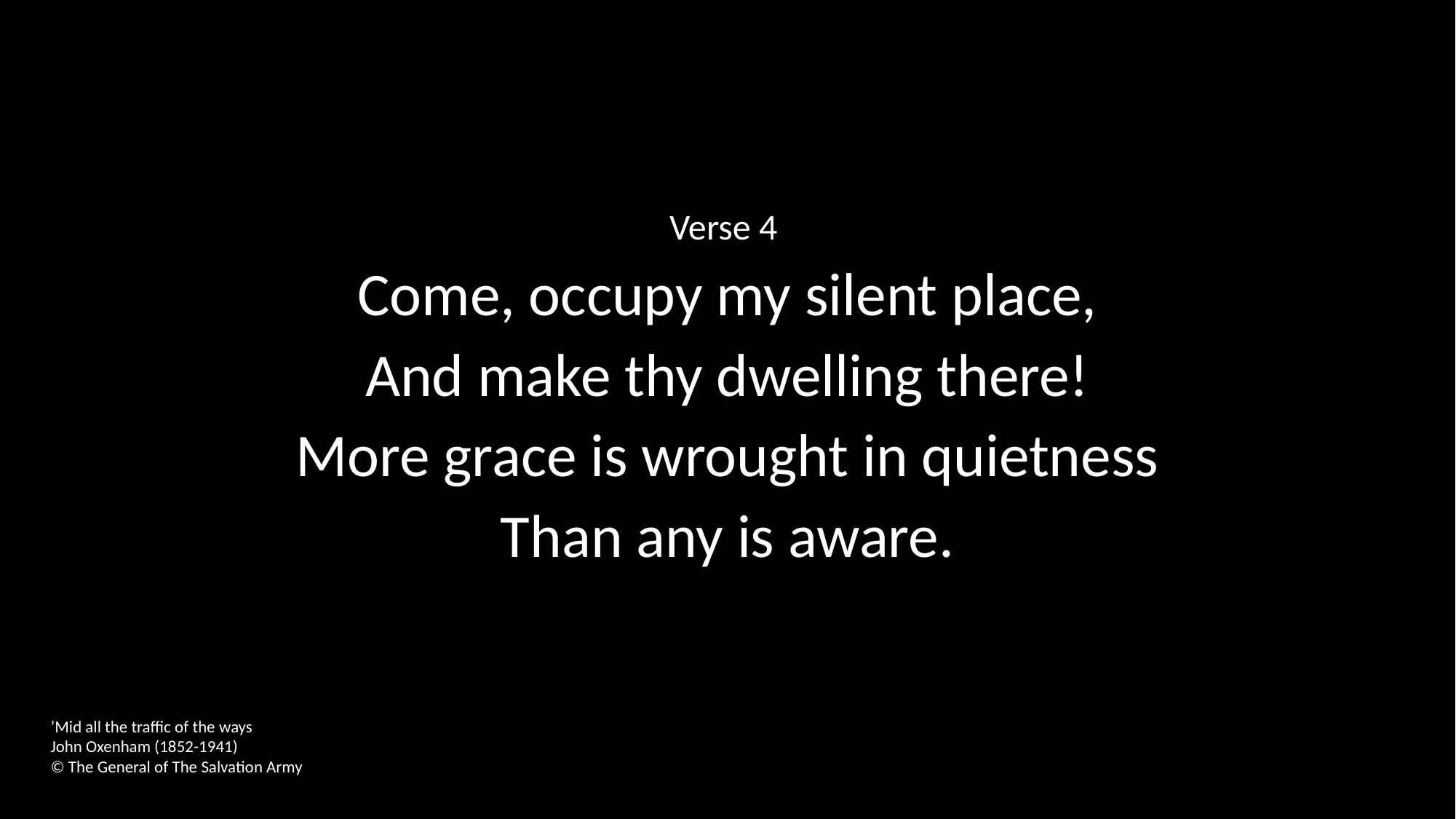

Verse 4
Come, occupy my silent place,
And make thy dwelling there!
More grace is wrought in quietness
Than any is aware.
’Mid all the traffic of the ways
John Oxenham (1852-1941)
© The General of The Salvation Army